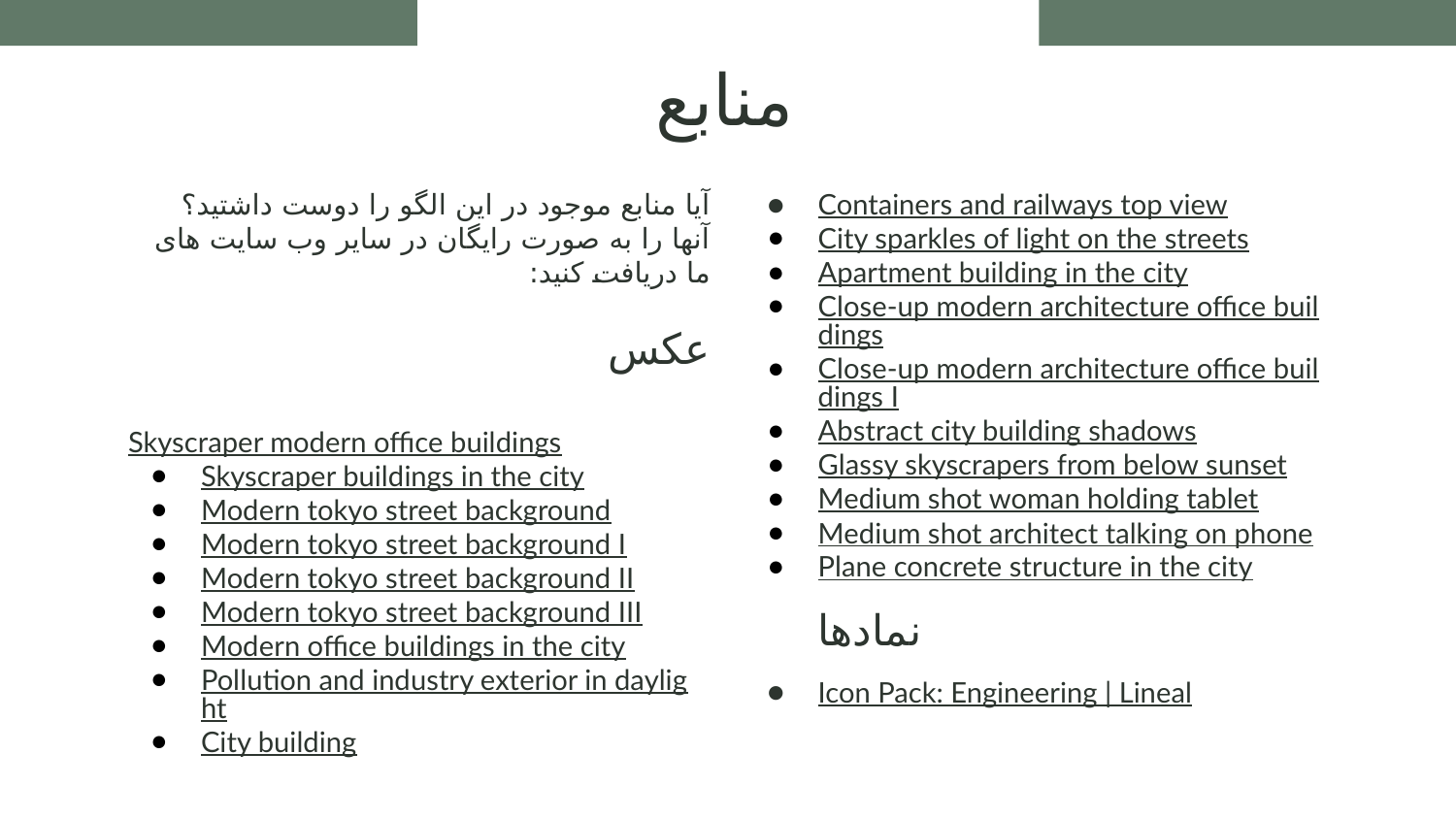

# منابع
آیا منابع موجود در این الگو را دوست داشتید؟
آنها را به صورت رایگان در سایر وب سایت های ما دریافت کنید:

عکس

Skyscraper modern office buildings
Skyscraper buildings in the city
Modern tokyo street background
Modern tokyo street background I
Modern tokyo street background II
Modern tokyo street background III
Modern office buildings in the city
Pollution and industry exterior in daylight
City building
Containers and railways top view
City sparkles of light on the streets
Apartment building in the city
Close-up modern architecture office buildings
Close-up modern architecture office buildings I
Abstract city building shadows
Glassy skyscrapers from below sunset
Medium shot woman holding tablet
Medium shot architect talking on phone
Plane concrete structure in the city
نمادها
Icon Pack: Engineering | Lineal